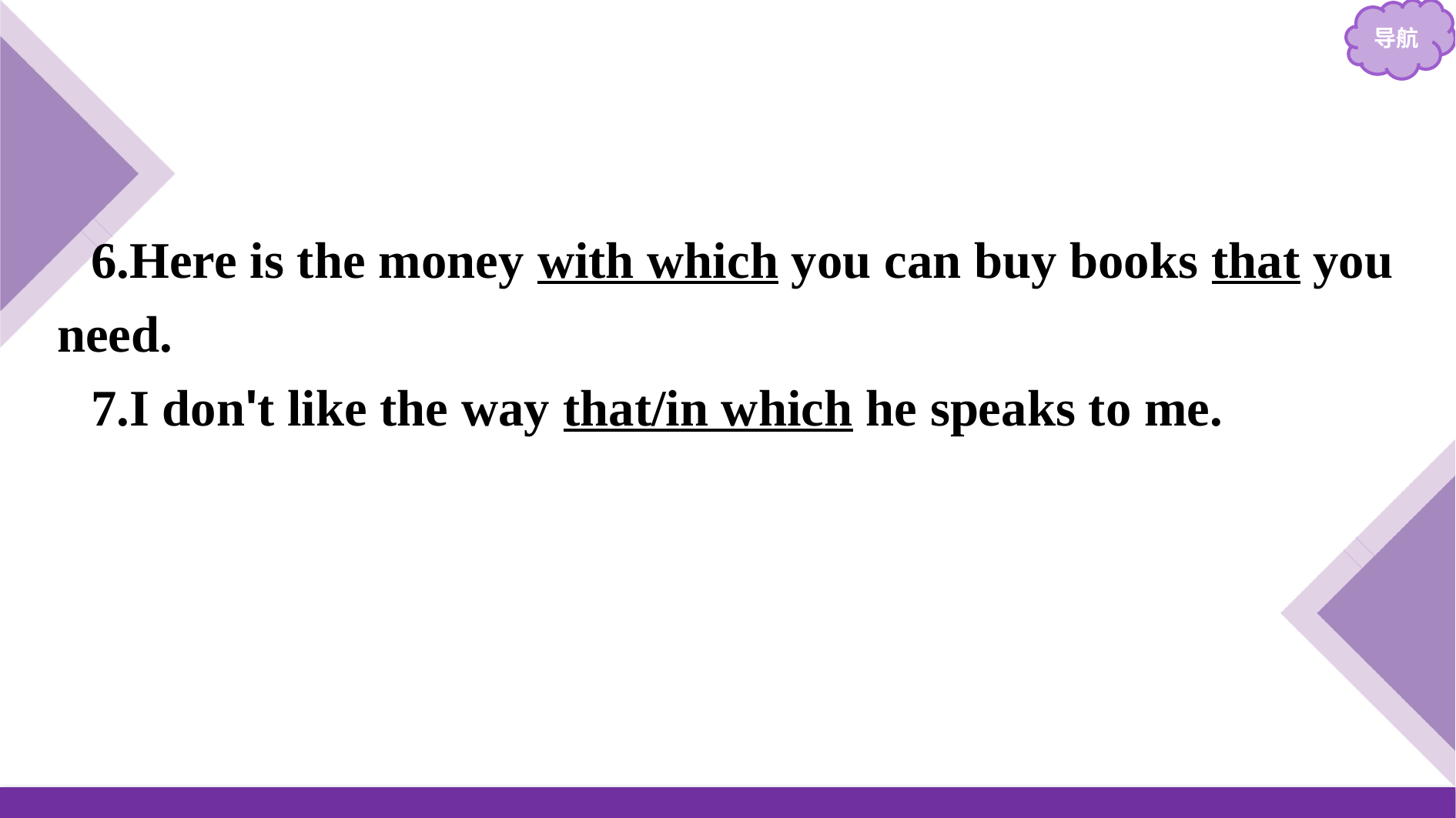

6.Here is the money with which you can buy books that you need.
7.I don't like the way that/in which he speaks to me.